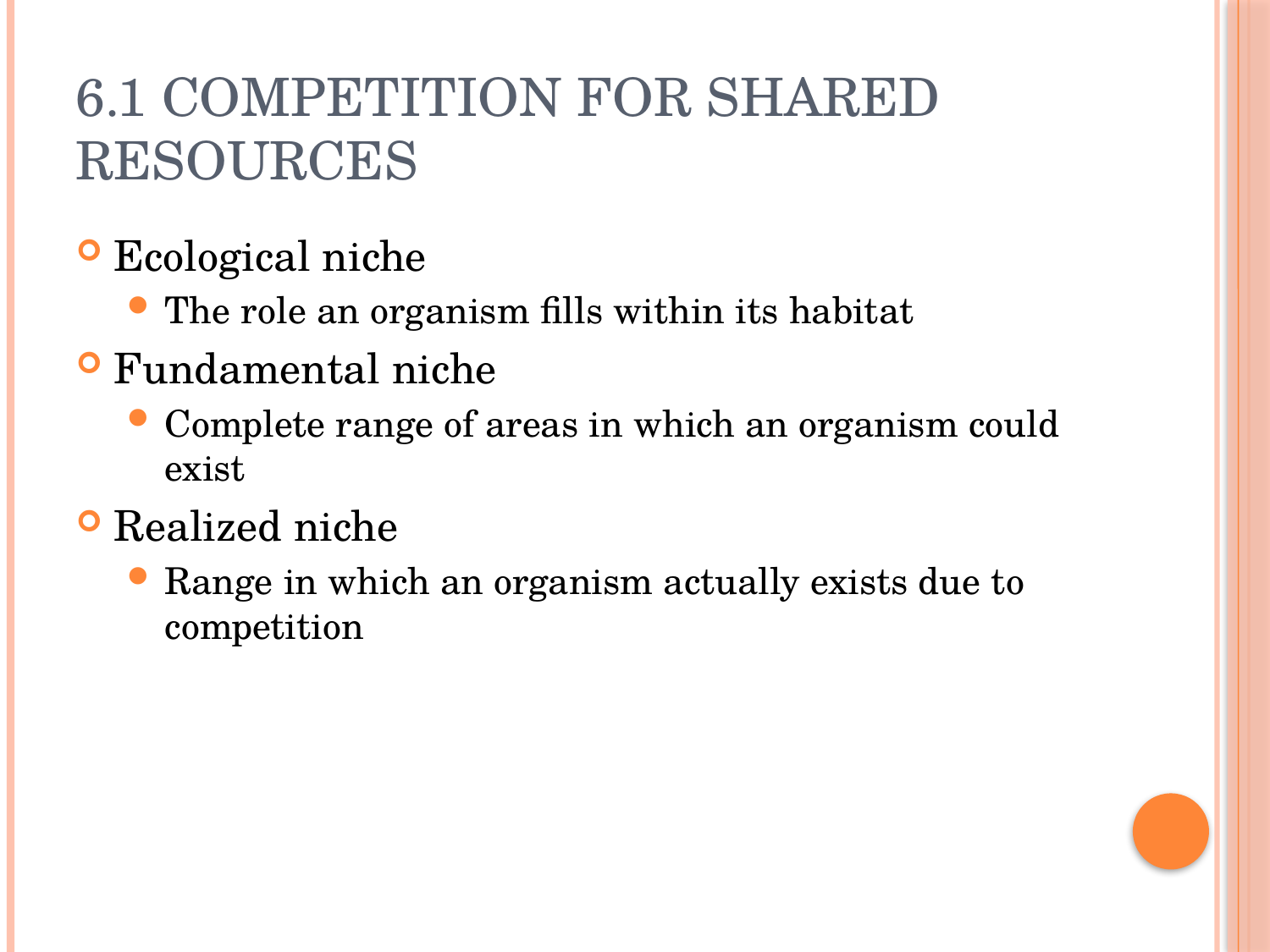

# 6.1 Competition for Shared Resources
Ecological niche
The role an organism fills within its habitat
Fundamental niche
Complete range of areas in which an organism could exist
Realized niche
Range in which an organism actually exists due to competition